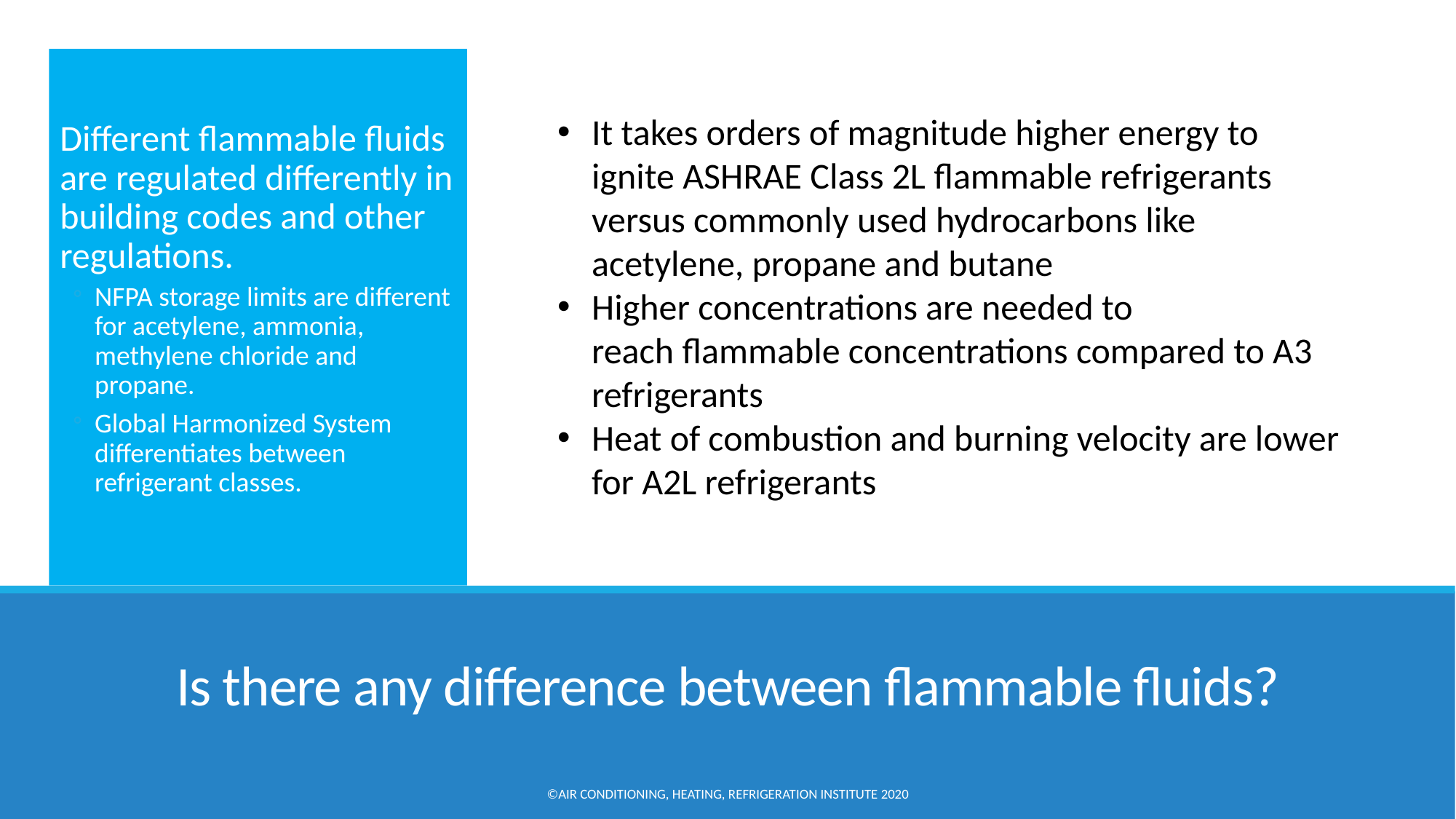

Different flammable fluids are regulated differently in building codes and other regulations.
NFPA storage limits are different for acetylene, ammonia, methylene chloride and propane.
Global Harmonized System differentiates between refrigerant classes.

It takes orders of magnitude higher energy to ignite ASHRAE Class 2L flammable refrigerants versus commonly used hydrocarbons like acetylene, propane and butane
Higher concentrations are needed to reach flammable concentrations compared to A3 refrigerants
Heat of combustion and burning velocity are lower for A2L refrigerants

# Is there any difference between flammable fluids?
©Air Conditioning, Heating, Refrigeration Institute 2020